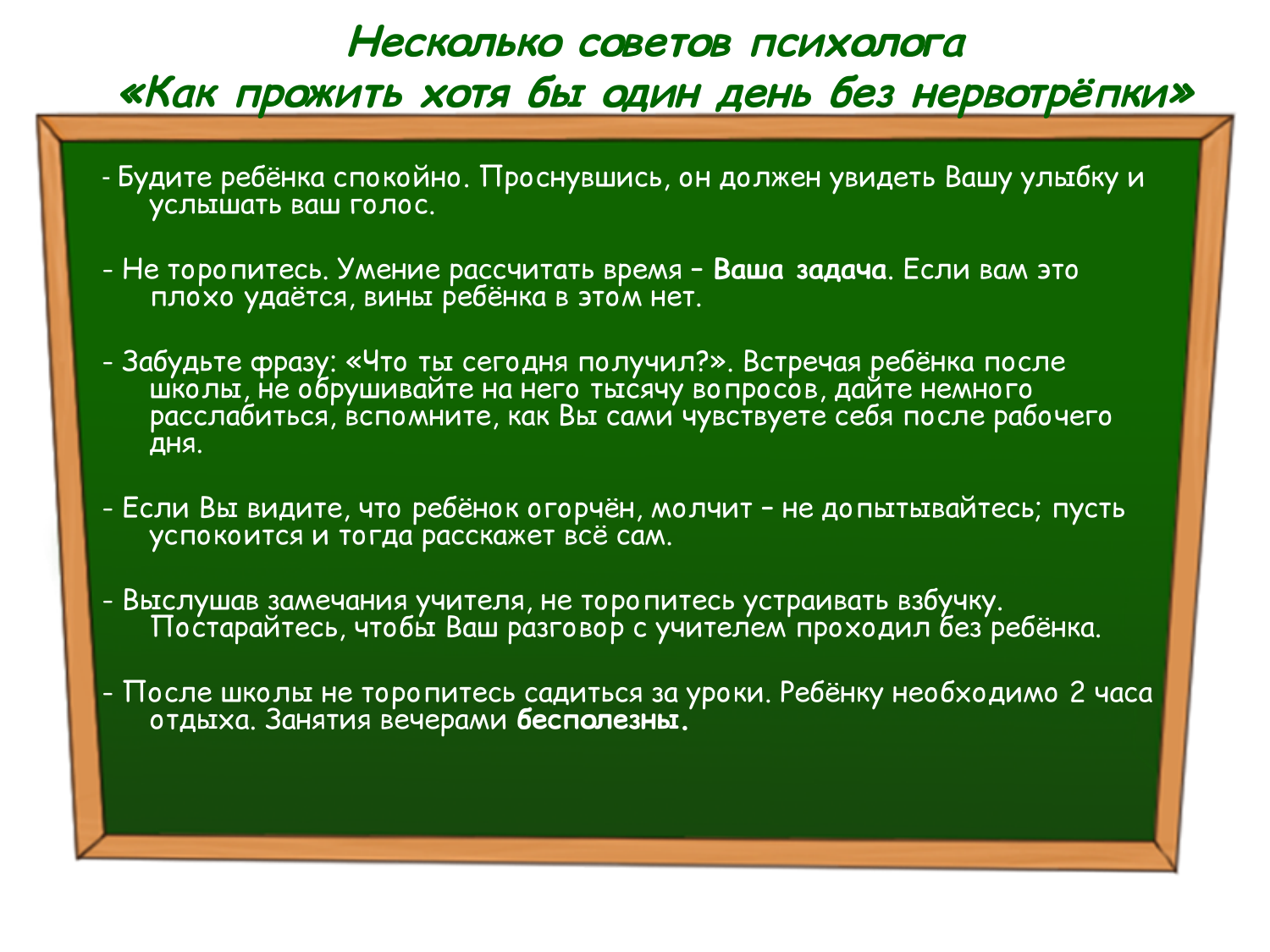

# Несколько советов психолога «Как прожить хотя бы один день без нервотрёпки»
- Будите ребёнка спокойно. Проснувшись, он должен увидеть Вашу улыбку и услышать ваш голос.

- Не торопитесь. Умение рассчитать время – Ваша задача. Если вам это плохо удаётся, вины ребёнка в этом нет.

- Забудьте фразу: «Что ты сегодня получил?». Встречая ребёнка после школы, не обрушивайте на него тысячу вопросов, дайте немного расслабиться, вспомните, как Вы сами чувствуете себя после рабочего дня.

- Если Вы видите, что ребёнок огорчён, молчит – не допытывайтесь; пусть успокоится и тогда расскажет всё сам.

- Выслушав замечания учителя, не торопитесь устраивать взбучку. Постарайтесь, чтобы Ваш разговор с учителем проходил без ребёнка.

- После школы не торопитесь садиться за уроки. Ребёнку необходимо 2 часа отдыха. Занятия вечерами бесполезны.